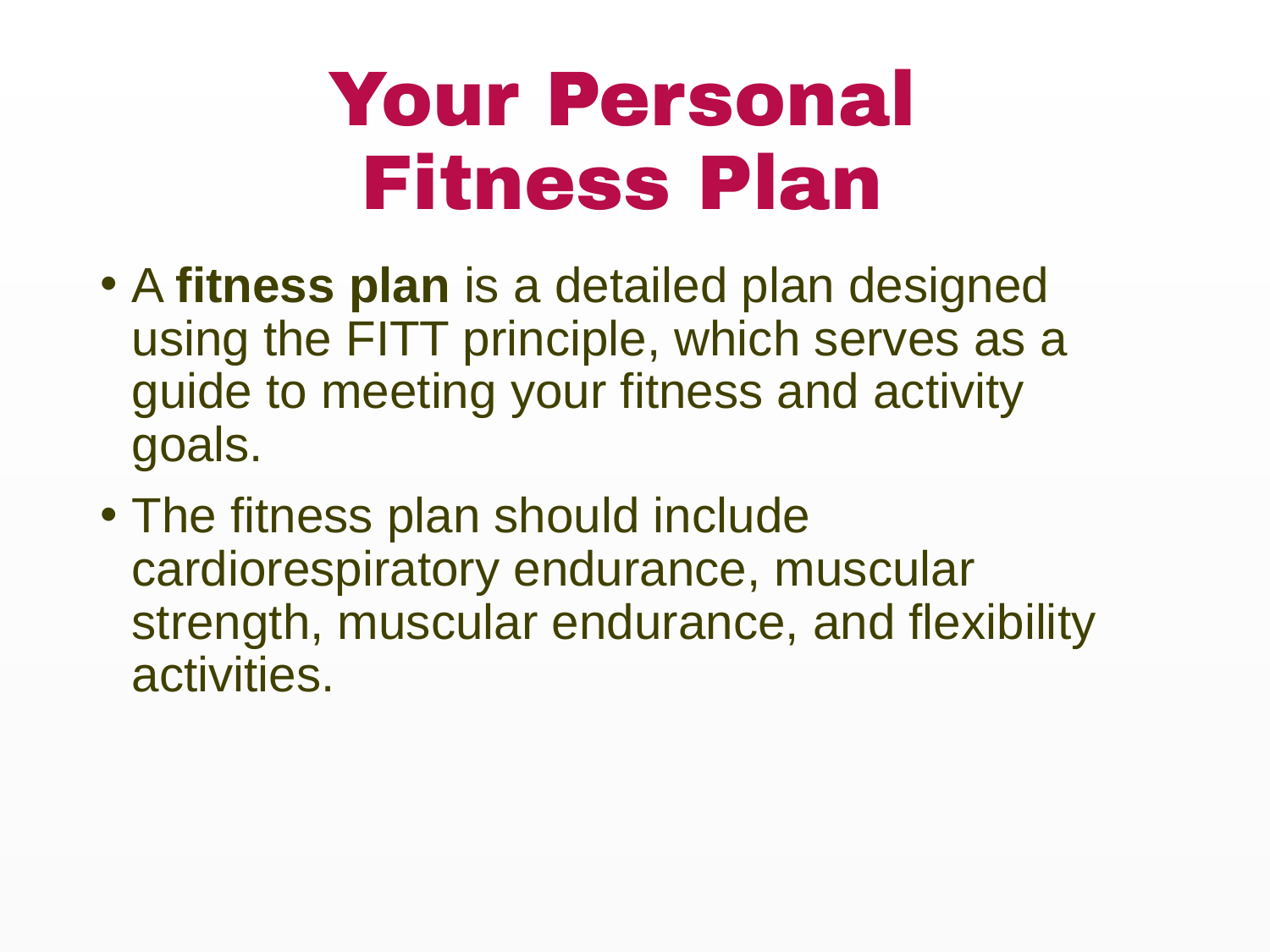

# Your Personal Fitness Plan
A fitness plan is a detailed plan designed using the FITT principle, which serves as a guide to meeting your fitness and activity goals.
The fitness plan should include cardiorespiratory endurance, muscular strength, muscular endurance, and flexibility activities.